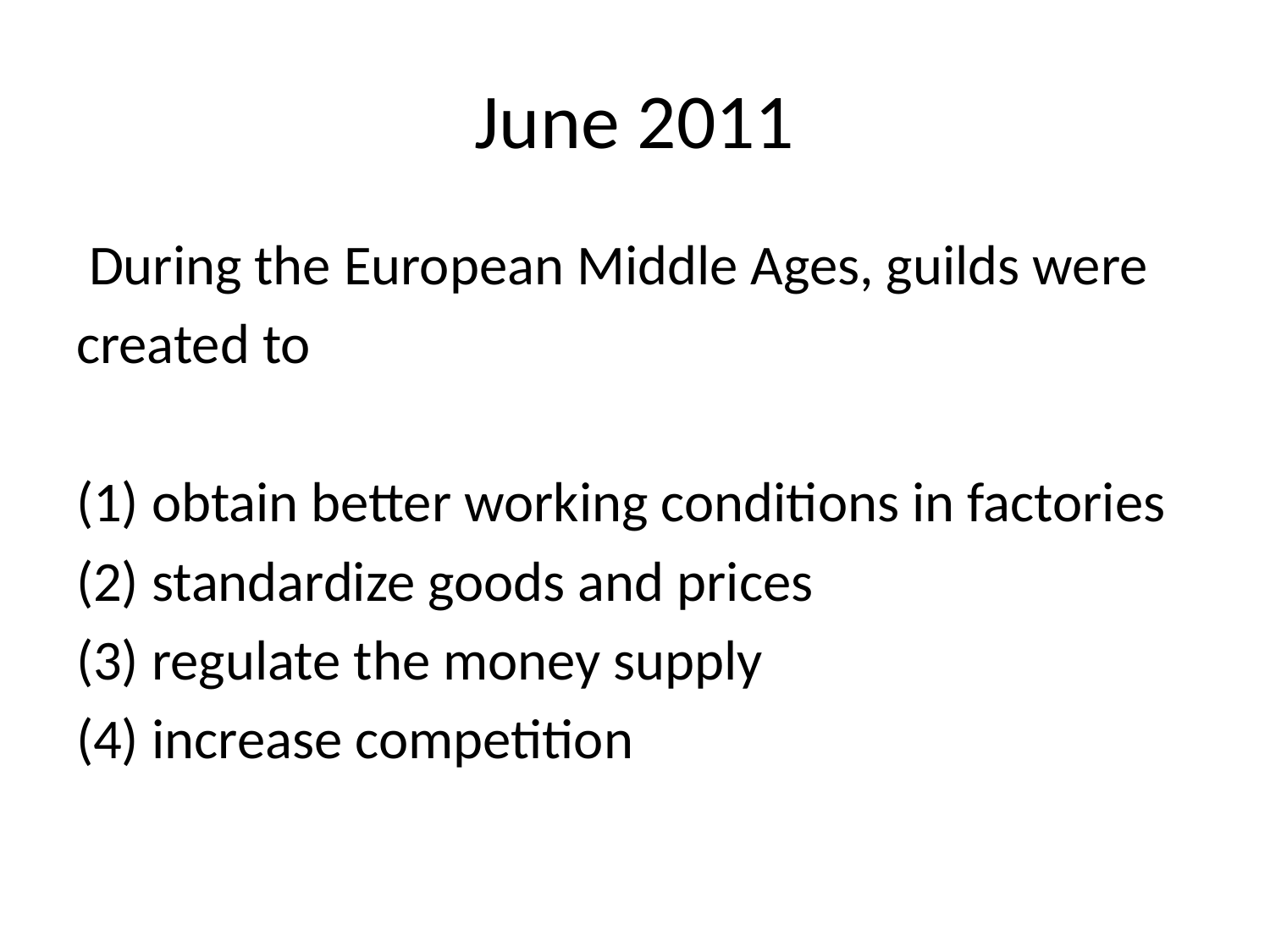

# June 2011
 During the European Middle Ages, guilds were
created to

(1) obtain better working conditions in factories
(2) standardize goods and prices
(3) regulate the money supply
(4) increase competition